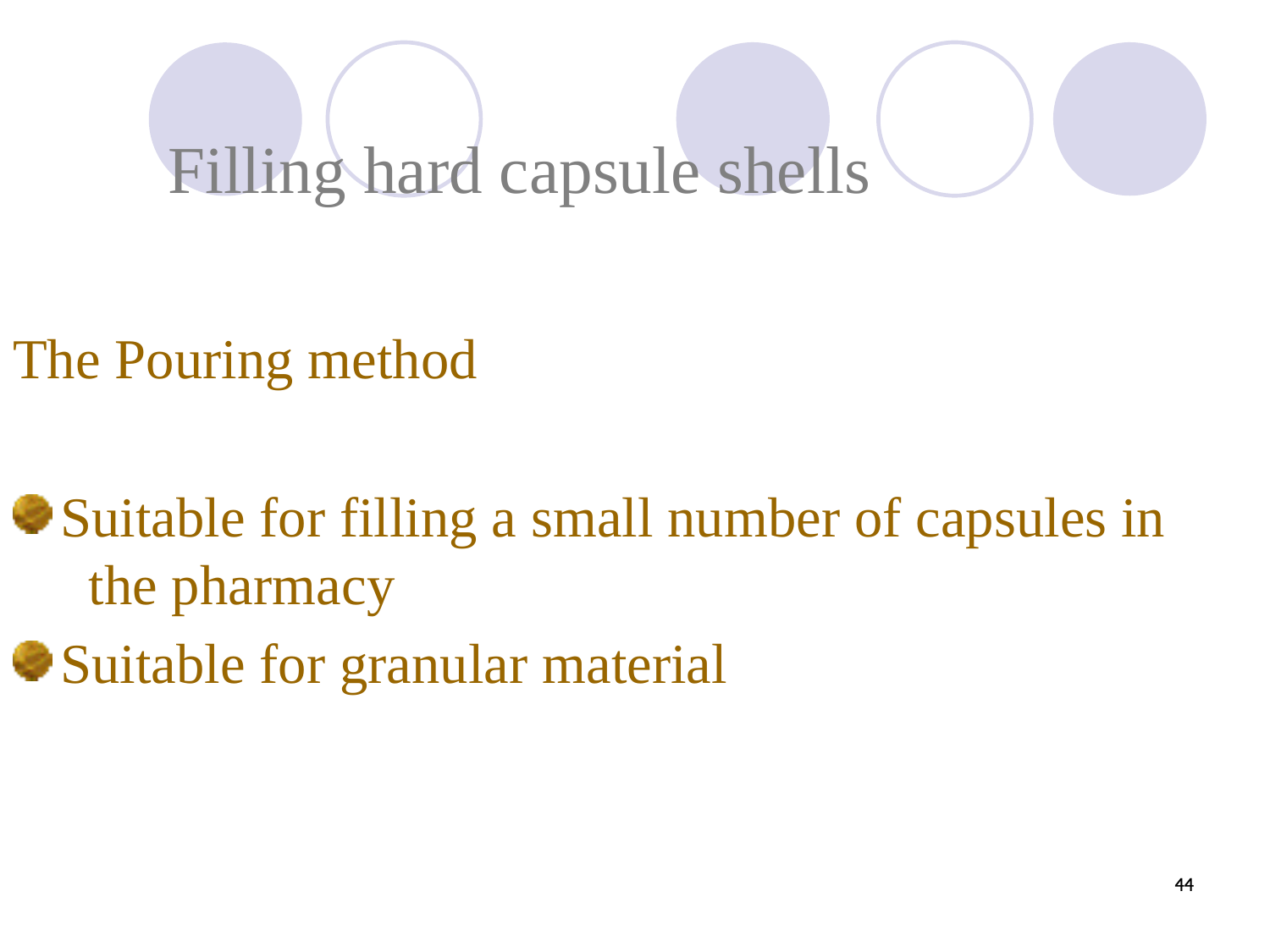

# Filling hard capsule shells
The Pouring method

Suitable for filling a small number of capsules in    the pharmacy
Suitable for granular material
44